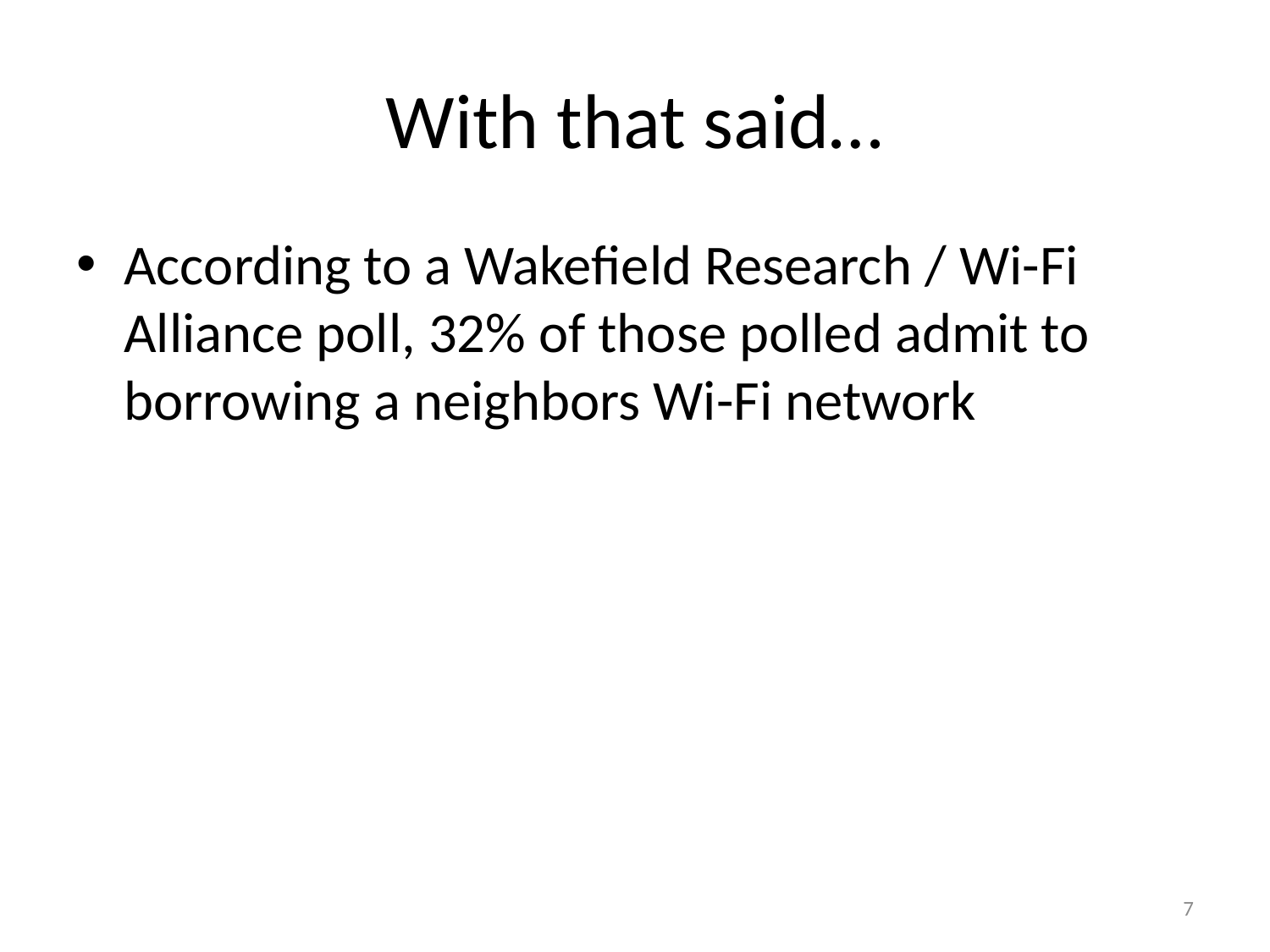

# With that said…
According to a Wakefield Research / Wi-Fi Alliance poll, 32% of those polled admit to borrowing a neighbors Wi-Fi network
7